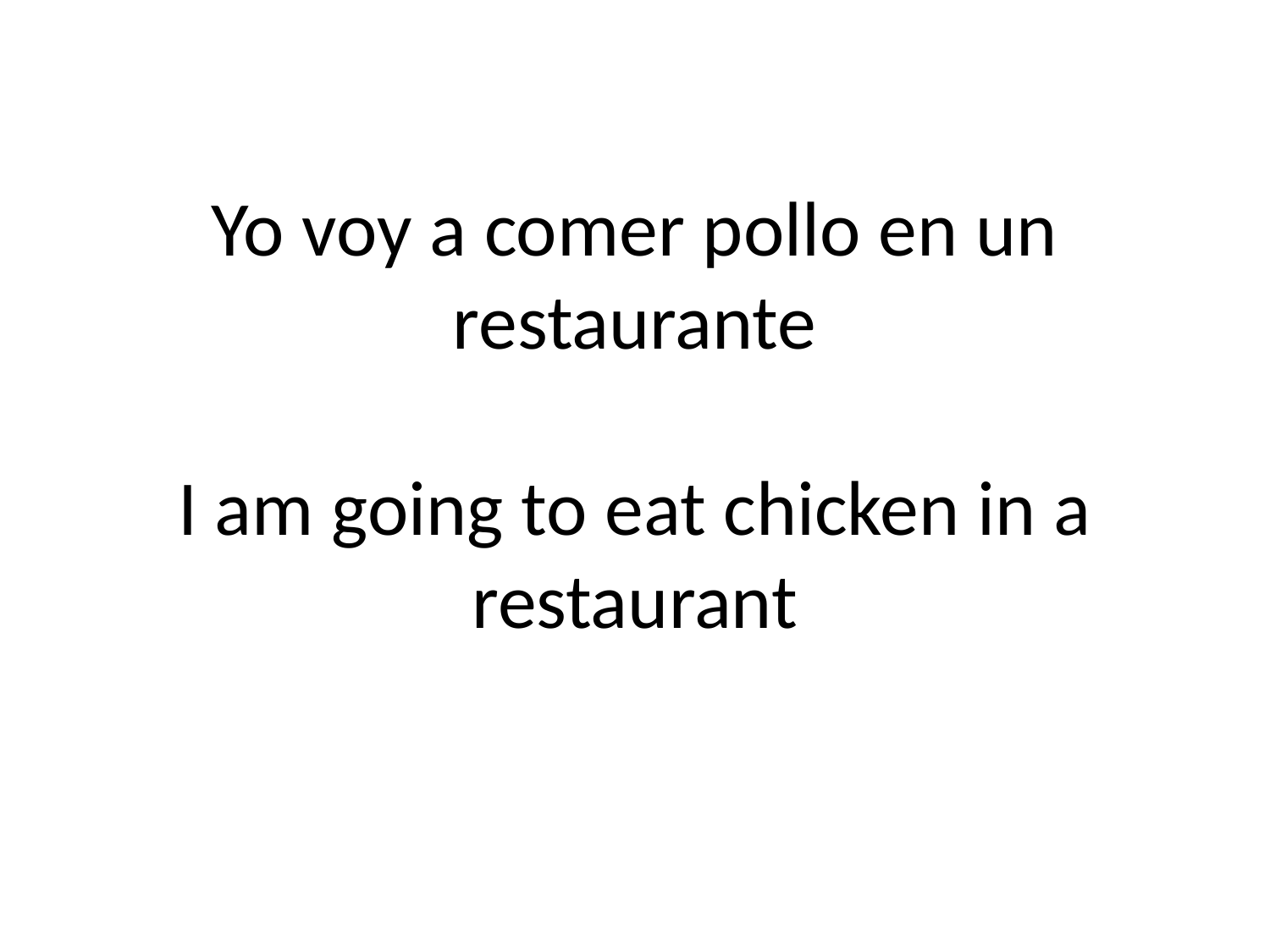

# Yo voy a comer pollo en un restaurante I am going to eat chicken in a restaurant